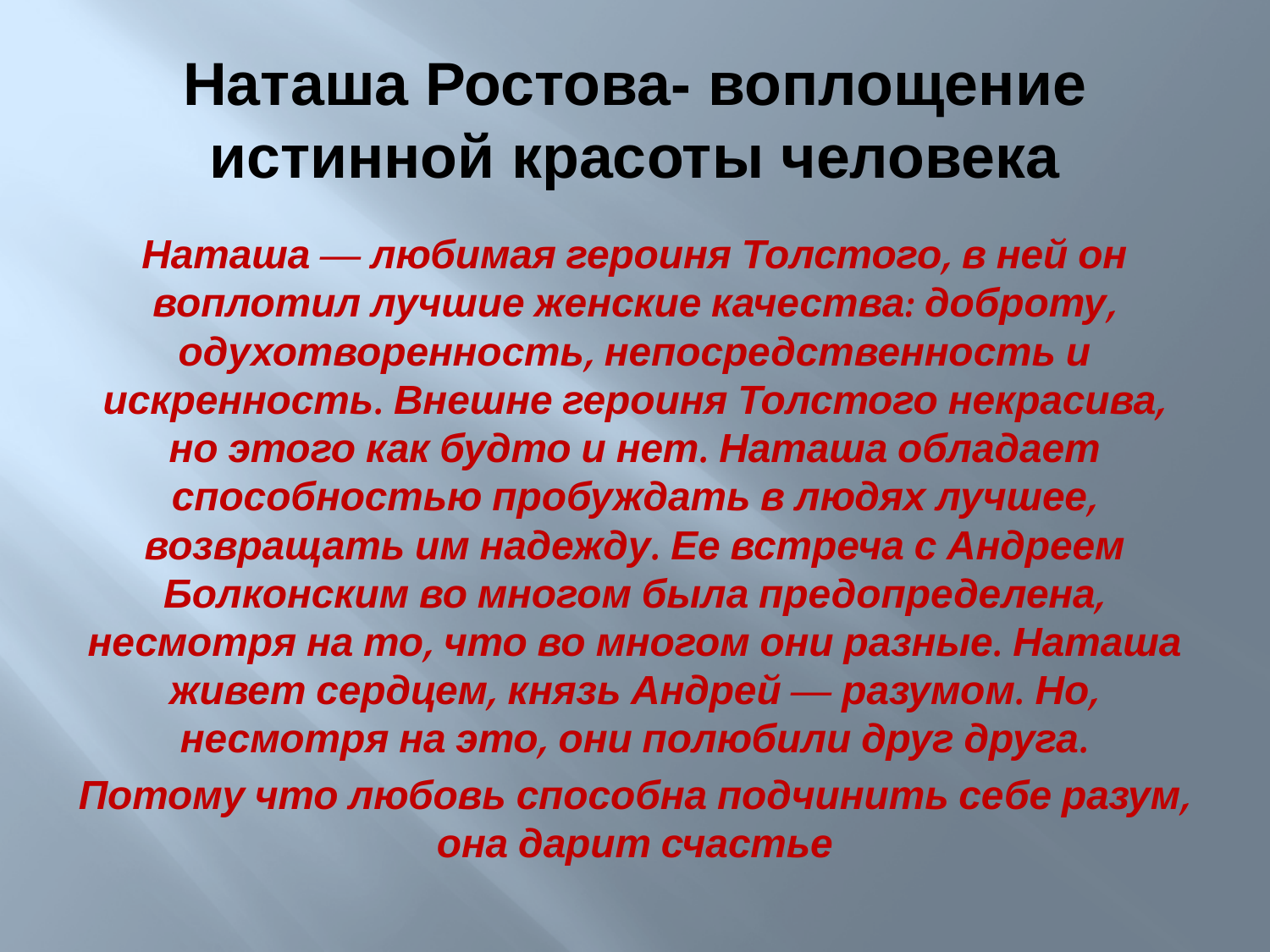

# Наташа Ростова- воплощение истинной красоты человека
Наташа — любимая героиня Толстого, в ней он воплотил лучшие женские качества: доброту, одухотворенность, непосредственность и искренность. Внешне героиня Толстого некрасива, но этого как будто и нет. Наташа обладает способностью пробуждать в людях лучшее, возвращать им надежду. Ее встреча с Андреем Болконским во многом была предопределена, несмотря на то, что во многом они разные. Наташа живет сердцем, князь Андрей — разумом. Но, несмотря на это, они полюбили друг друга.
Потому что любовь способна подчинить себе разум, она дарит счастье